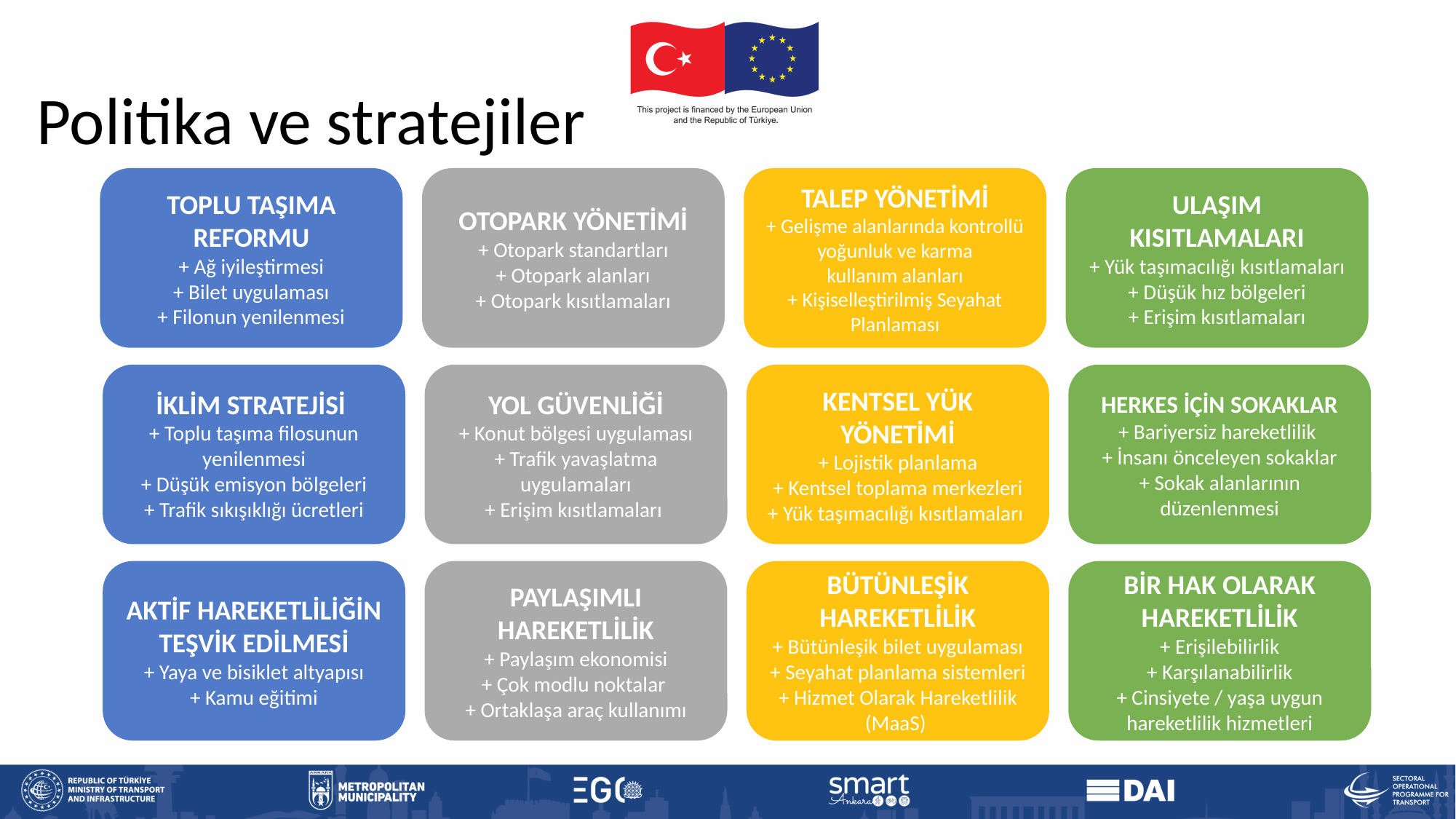

# Politika ve stratejiler
TOPLU TAŞIMA REFORMU
+ Ağ iyileştirmesi
+ Bilet uygulaması
+ Filonun yenilenmesi
OTOPARK YÖNETİMİ
+ Otopark standartları
+ Otopark alanları
+ Otopark kısıtlamaları
TALEP YÖNETİMİ
+ Gelişme alanlarında kontrollü yoğunluk ve karma kullanım alanları
+ Kişiselleştirilmiş Seyahat Planlaması
ULAŞIM KISITLAMALARI
+ Yük taşımacılığı kısıtlamaları
+ Düşük hız bölgeleri
+ Erişim kısıtlamaları
İKLİM STRATEJİSİ
+ Toplu taşıma filosunun yenilenmesi
+ Düşük emisyon bölgeleri
+ Trafik sıkışıklığı ücretleri
YOL GÜVENLİĞİ
+ Konut bölgesi uygulaması
+ Trafik yavaşlatma uygulamaları
+ Erişim kısıtlamaları
KENTSEL YÜK YÖNETİMİ
+ Lojistik planlama
+ Kentsel toplama merkezleri
+ Yük taşımacılığı kısıtlamaları
HERKES İÇİN SOKAKLAR
+ Bariyersiz hareketlilik
+ İnsanı önceleyen sokaklar
+ Sokak alanlarının düzenlenmesi
AKTİF HAREKETLİLİĞİN TEŞVİK EDİLMESİ
+ Yaya ve bisiklet altyapısı
+ Kamu eğitimi
PAYLAŞIMLI HAREKETLİLİK
+ Paylaşım ekonomisi
+ Çok modlu noktalar
+ Ortaklaşa araç kullanımı
BÜTÜNLEŞİK HAREKETLİLİK
+ Bütünleşik bilet uygulaması
+ Seyahat planlama sistemleri
+ Hizmet Olarak Hareketlilik (MaaS)
BİR HAK OLARAK HAREKETLİLİK
+ Erişilebilirlik
+ Karşılanabilirlik
+ Cinsiyete / yaşa uygun hareketlilik hizmetleri